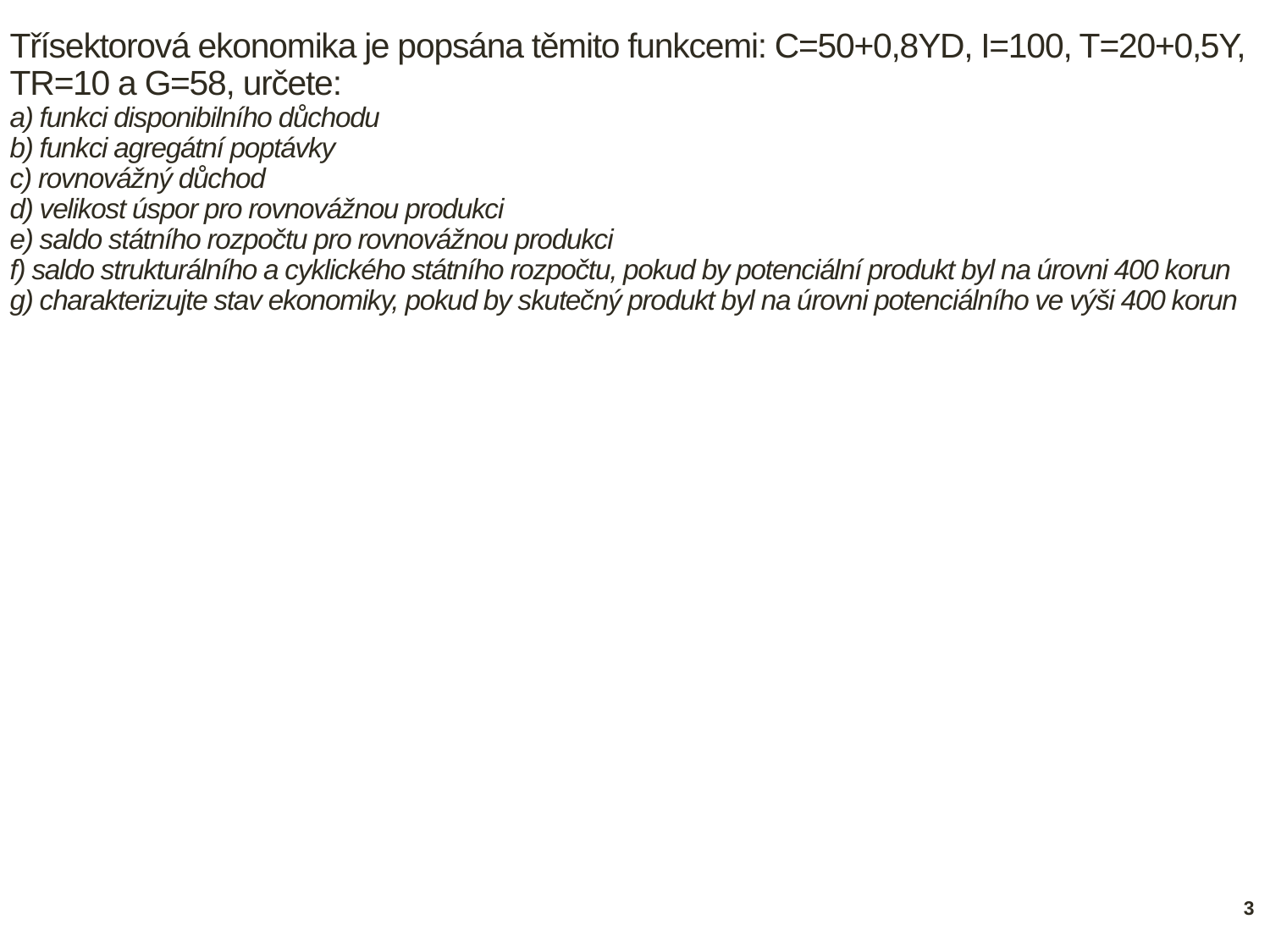

Třísektorová ekonomika je popsána těmito funkcemi: C=50+0,8YD, I=100, T=20+0,5Y, TR=10 a G=58, určete:
a) funkci disponibilního důchodu
b) funkci agregátní poptávky
c) rovnovážný důchod
d) velikost úspor pro rovnovážnou produkci
e) saldo státního rozpočtu pro rovnovážnou produkci
f) saldo strukturálního a cyklického státního rozpočtu, pokud by potenciální produkt byl na úrovni 400 korun
g) charakterizujte stav ekonomiky, pokud by skutečný produkt byl na úrovni potenciálního ve výši 400 korun
3